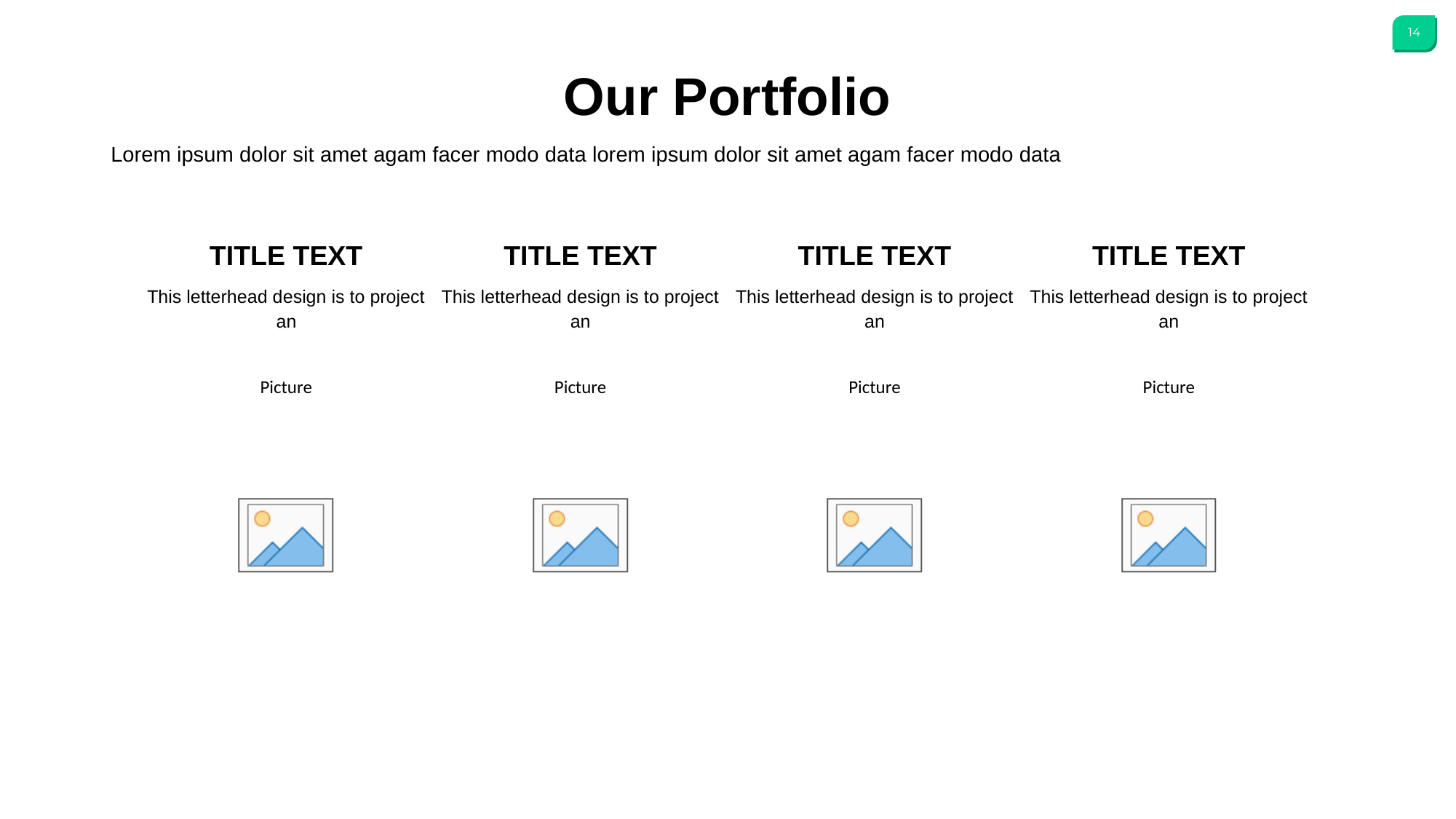

Our Portfolio
Lorem ipsum dolor sit amet agam facer modo data lorem ipsum dolor sit amet agam facer modo data
TITLE TEXT
This letterhead design is to project an
TITLE TEXT
This letterhead design is to project an
TITLE TEXT
This letterhead design is to project an
TITLE TEXT
This letterhead design is to project an